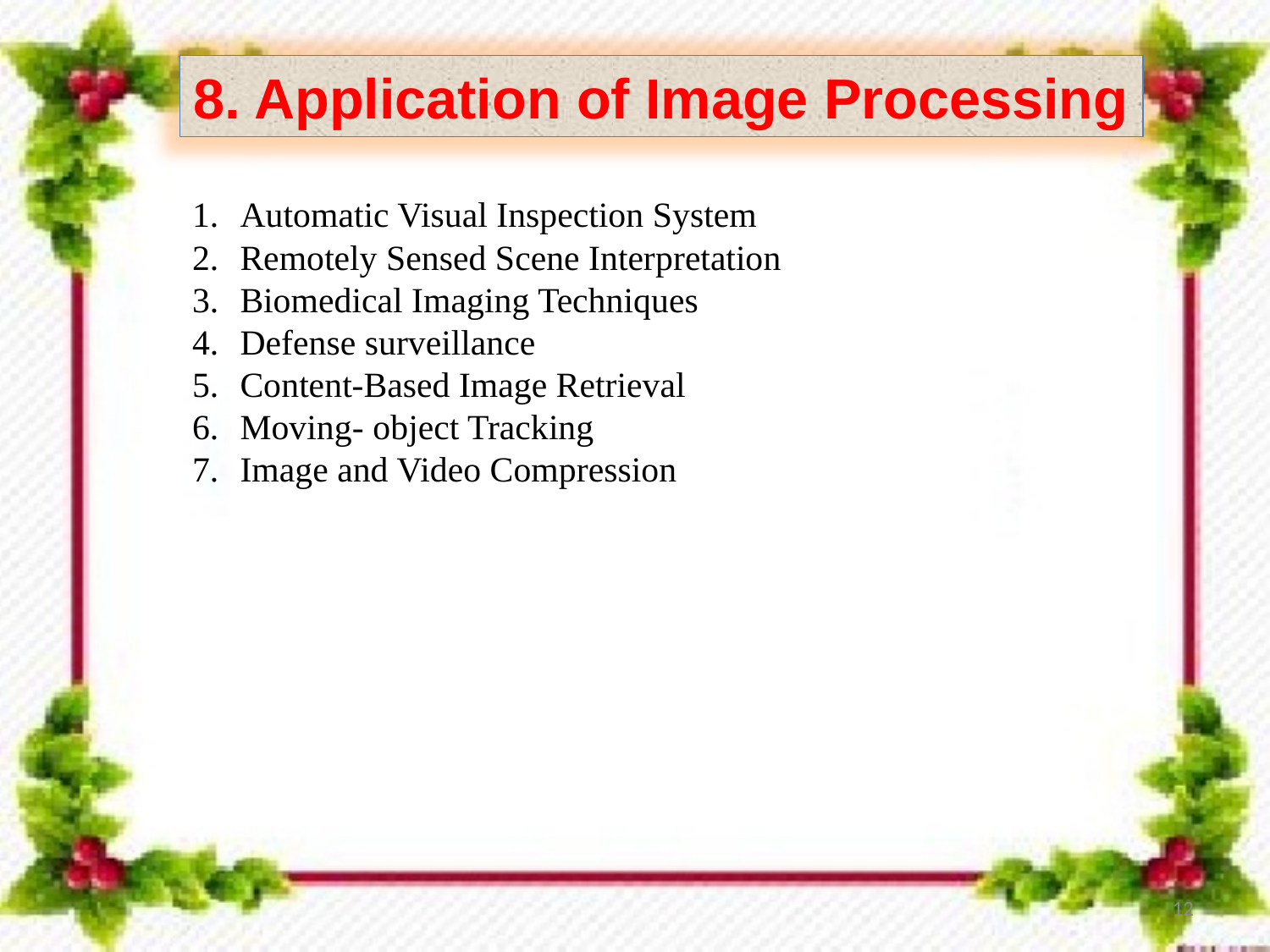

8. Application of Image Processing

Automatic Visual Inspection System
Remotely Sensed Scene Interpretation
Biomedical Imaging Techniques
Defense surveillance
Content-Based Image Retrieval
Moving- object Tracking
Image and Video Compression
12